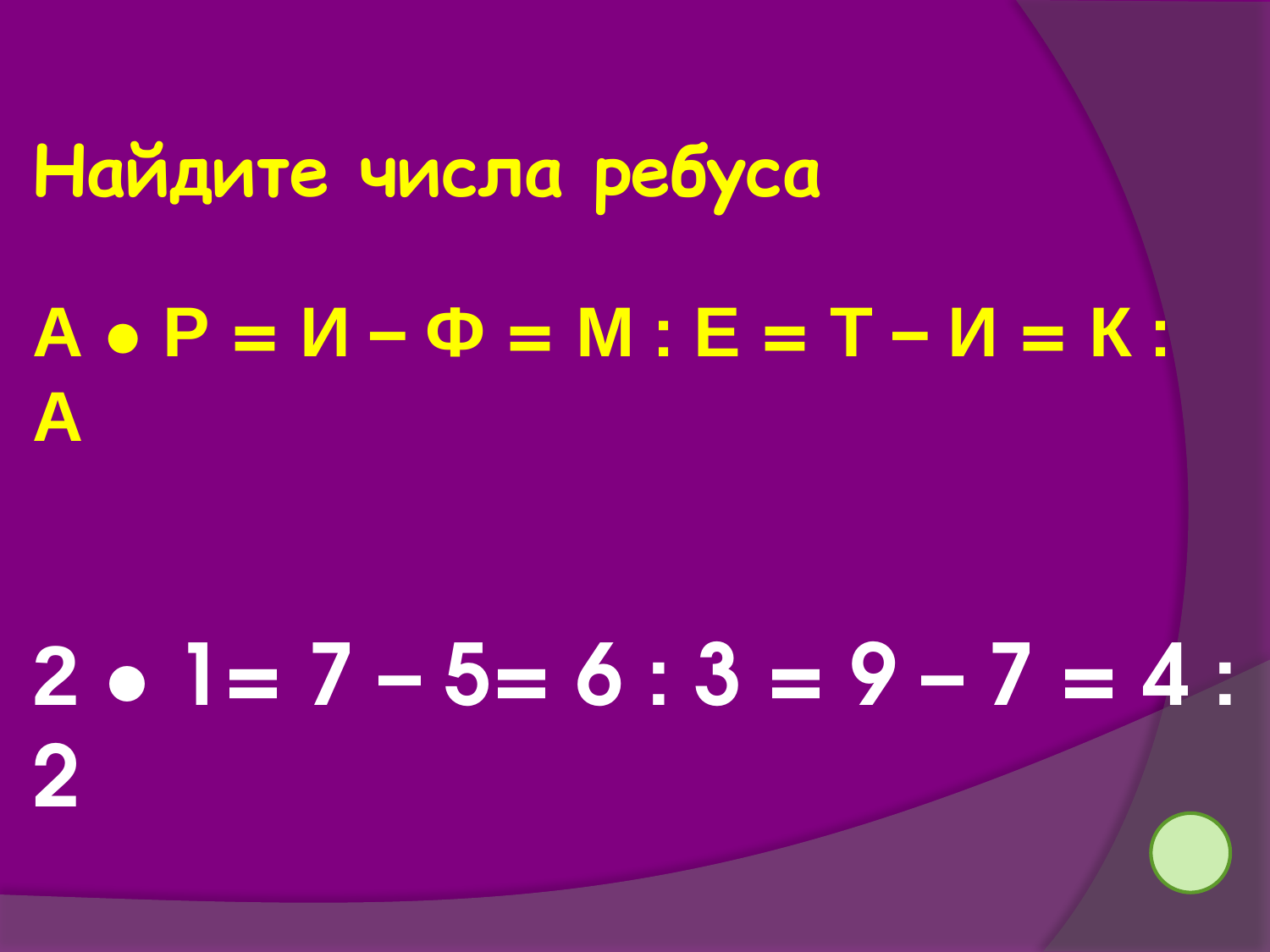

Найдите числа ребуса

А ∙ Р = И – Ф = М : Е = Т – И = К : А
2 ∙ 1= 7 – 5= 6 : 3 = 9 – 7 = 4 : 2